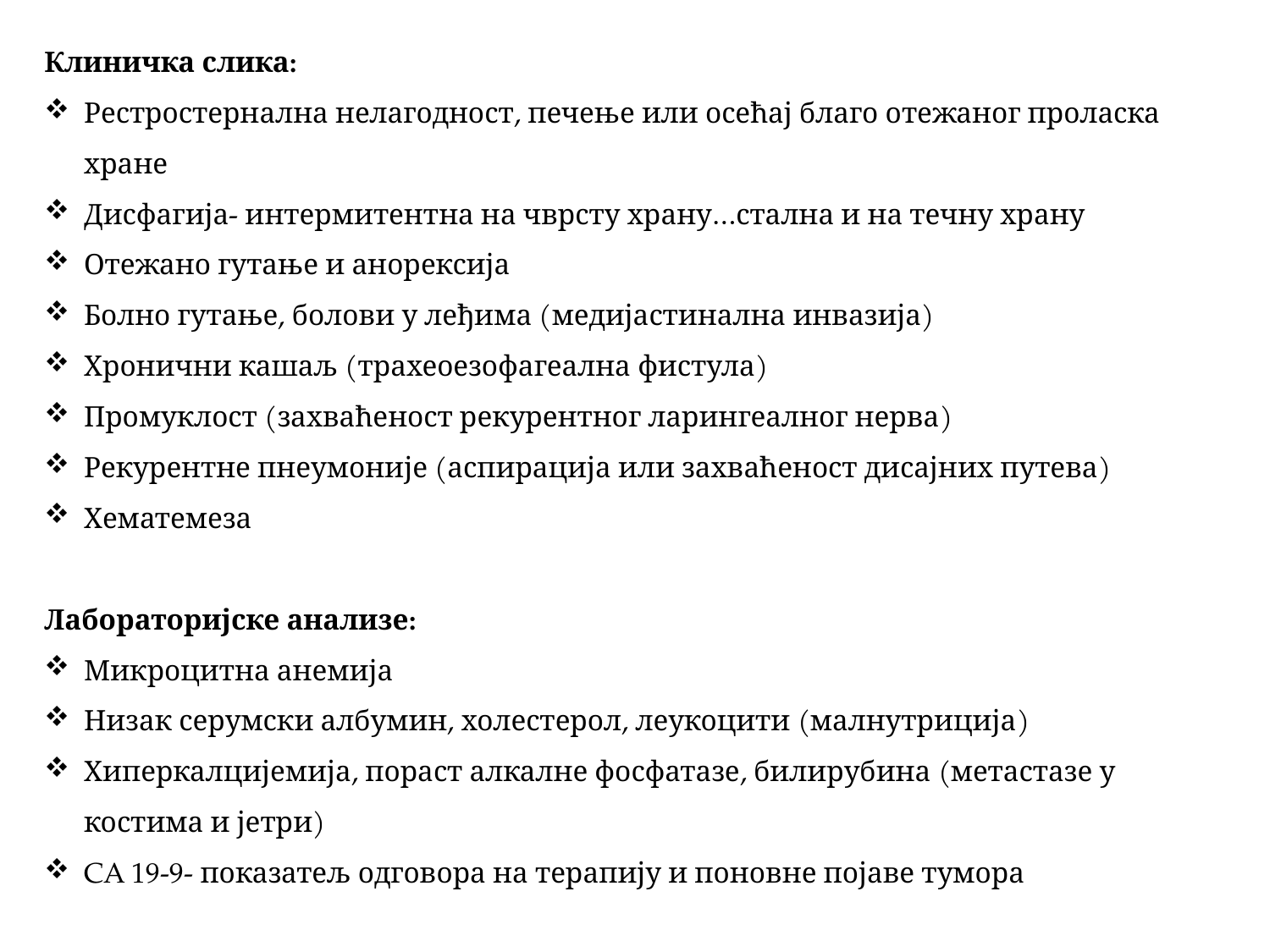

Клиничка слика:
Рестростернална нелагодност, печење или осећај благо отежаног проласка хране
Дисфагија- интермитентна на чврсту храну…стална и на течну храну
Отежано гутање и анорексија
Болно гутање, болови у леђима (медијастинална инвазија)
Хронични кашаљ (трахеоезофагеална фистула)
Промуклост (захваћеност рекурентног ларингеалног нерва)
Рекурентне пнеумоније (аспирација или захваћеност дисајних путева)
Хематемеза

Лабораторијске анализе:
Микроцитна анемија
Низак серумски албумин, холестерол, леукоцити (малнутриција)
Хиперкалцијемија, пораст алкалне фосфатазе, билирубина (метастазе у костима и јетри)
CA 19-9- показатељ одговора на терапију и поновне појаве тумора